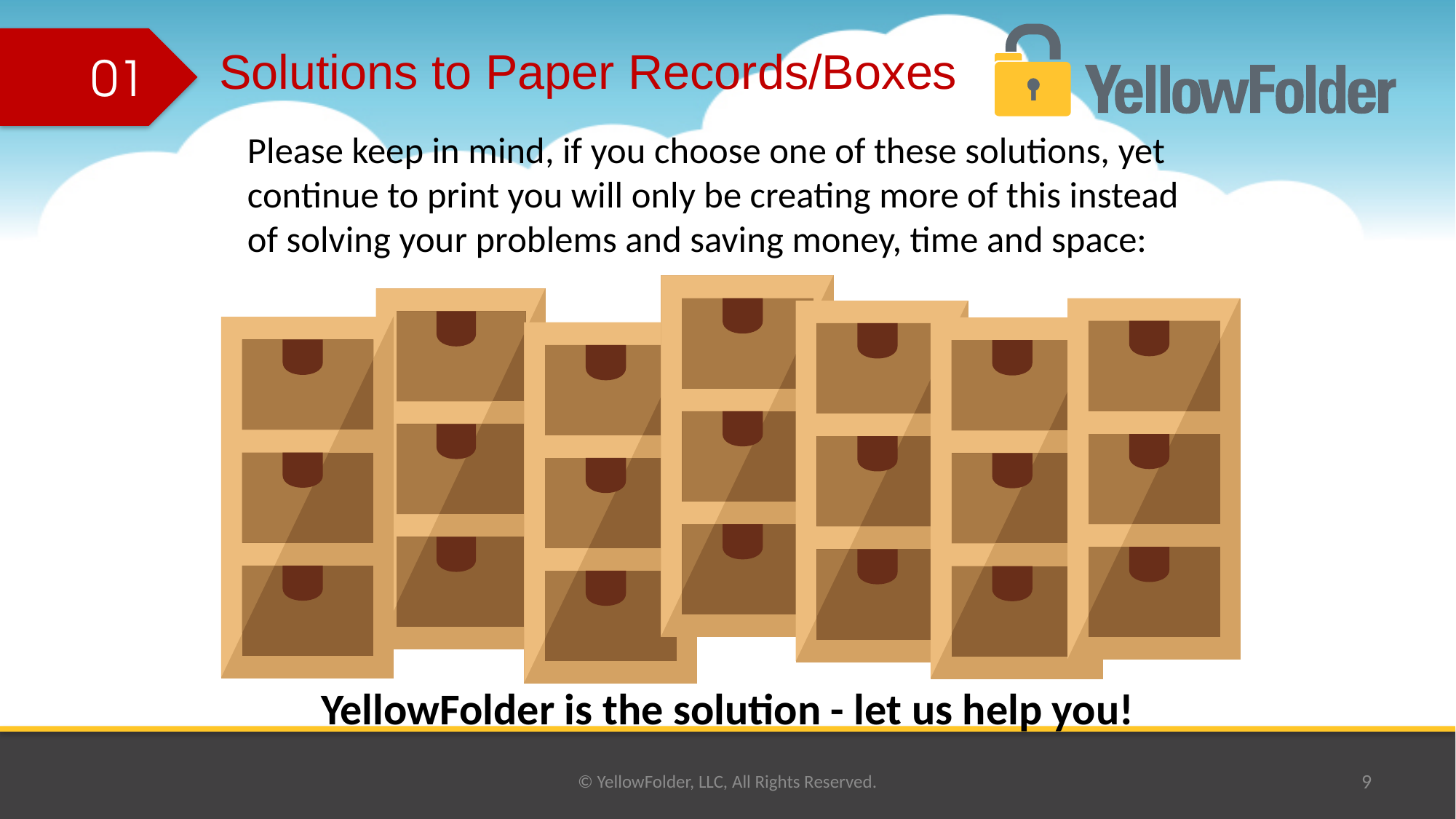

01
# Solutions to Paper Records/Boxes
Please keep in mind, if you choose one of these solutions, yet continue to print you will only be creating more of this instead of solving your problems and saving money, time and space:

YellowFolder is the solution - let us help you!

© YellowFolder, LLC, All Rights Reserved.
9